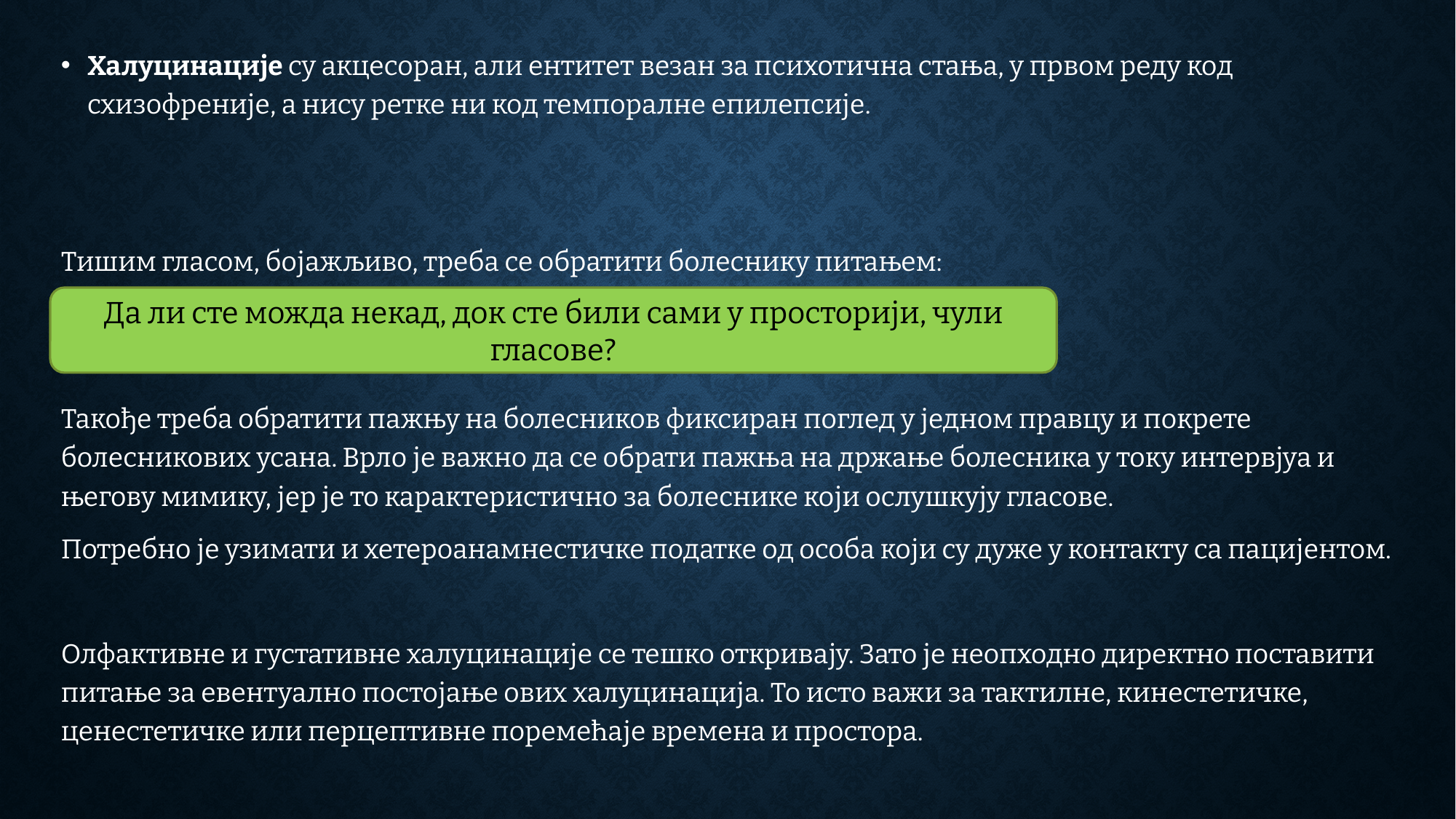

Халуцинације су акцесоран, али ентитет везан за психотична стања, у првом реду код схизофреније, а нису ретке ни код темпоралне епилепсије.

Тишим гласом, бојажљиво, треба се обратити болеснику питањем:

Такође треба обратити пажњу на болесников фиксиран поглед у једном правцу и покрете болесникових усана. Врло је важно да се обрати пажња на држање болесника у току интервјуа и његову мимику, јер је то карактеристично за болеснике који ослушкују гласове.
Потребно је узимати и хетероанамнестичке податке од особа који су дуже у контакту са пацијентом.

Олфактивне и густативне халуцинације се тешко откривају. Зато је неопходно директно поставити питање за евентуално постојање ових халуцинација. То исто важи за тактилне, кинестетичке, ценестетичке или перцептивне поремећаје времена и простора.

Да ли сте можда некад, док сте били сами у просторији, чули гласове?